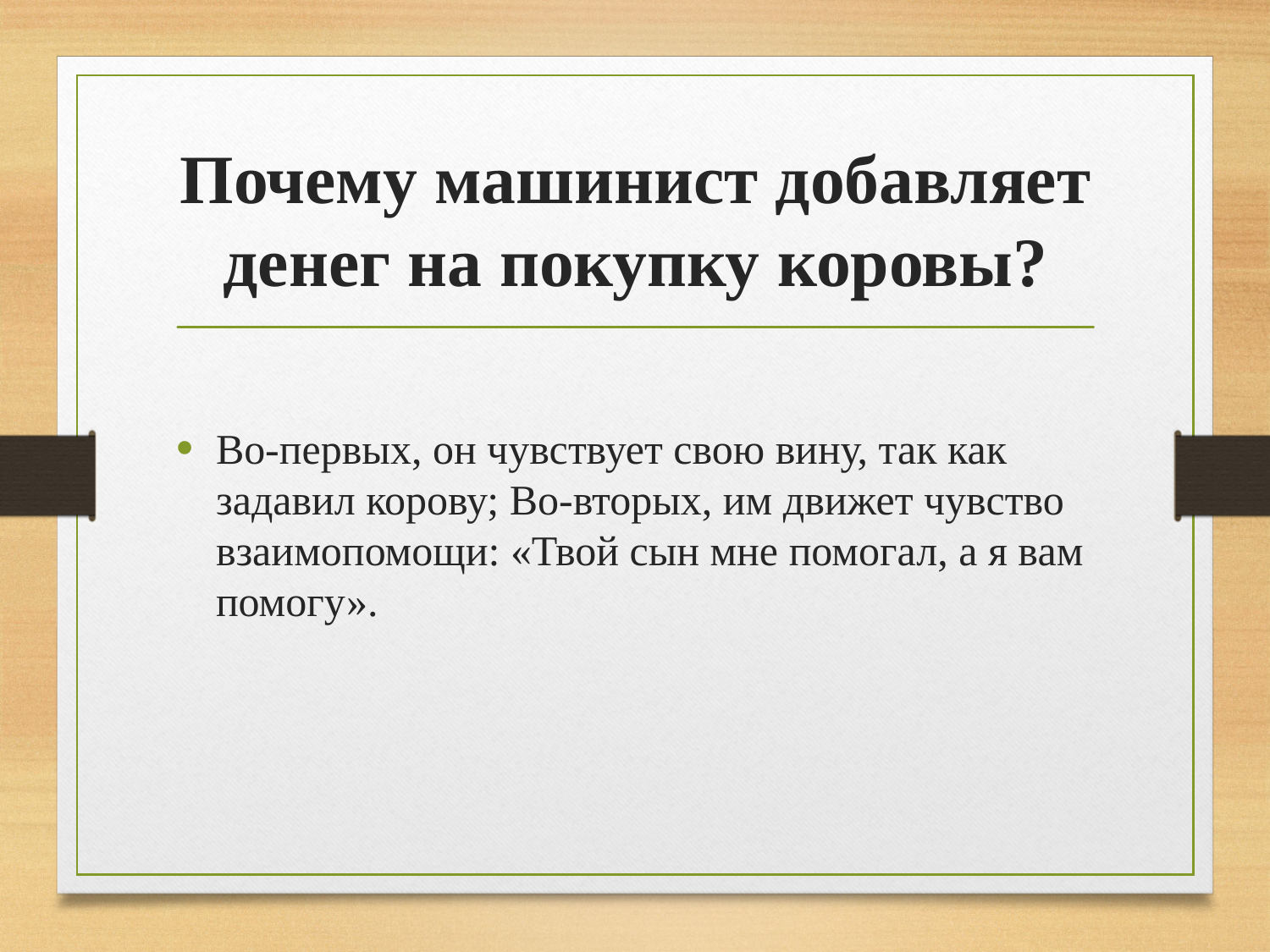

# Почему машинист добавляет денег на покупку коровы?

Во-первых, он чувствует свою вину, так как задавил корову; Во-вторых, им движет чувство взаимопомощи: «Твой сын мне помогал, а я вам помогу».